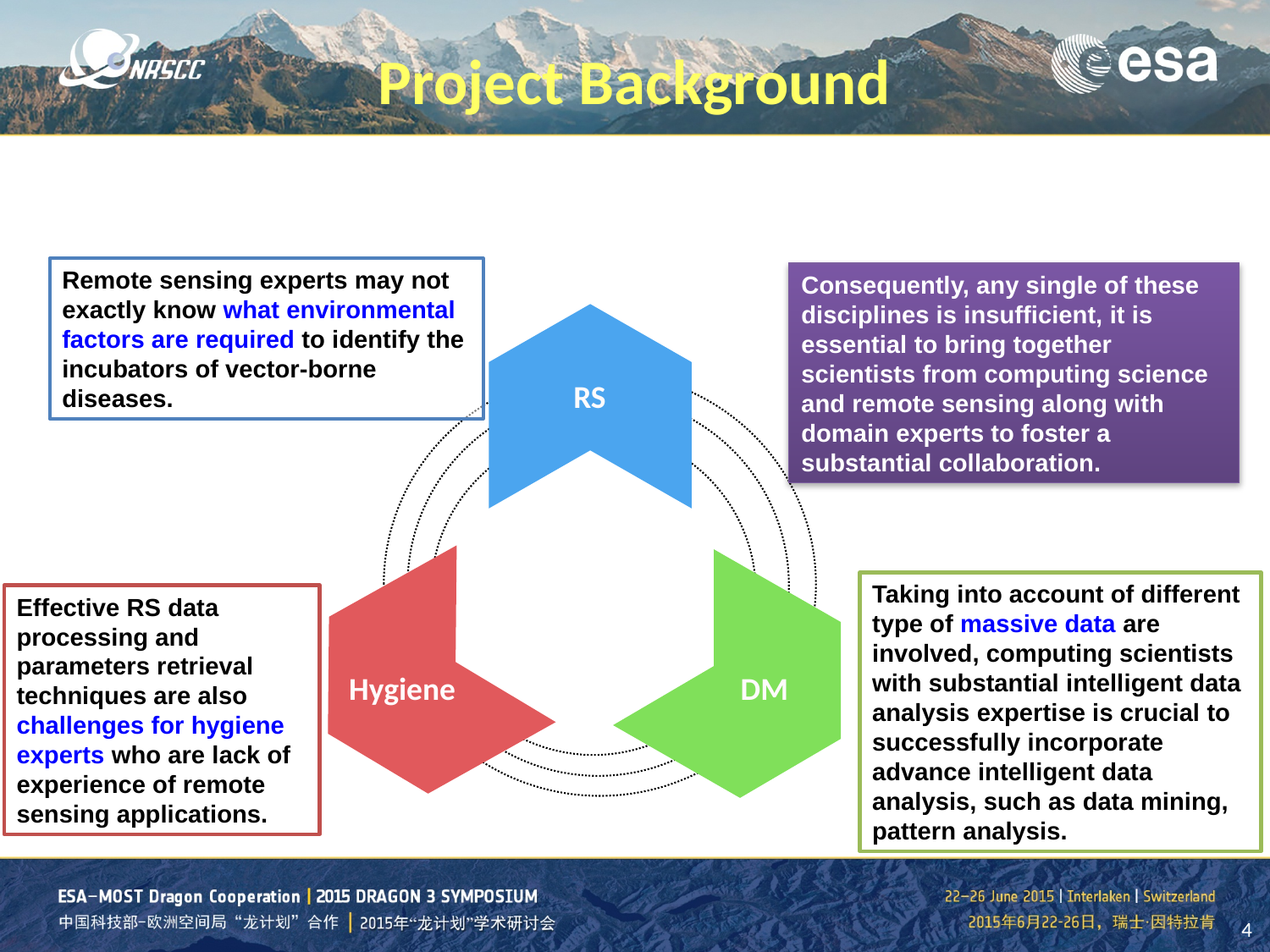

# Project Background

Remote sensing experts may not exactly know what environmental factors are required to identify the incubators of vector-borne diseases.
Consequently, any single of these disciplines is insufficient, it is essential to bring together scientists from computing science and remote sensing along with domain experts to foster a substantial collaboration.

RS

Taking into account of different type of massive data are involved, computing scientists with substantial intelligent data analysis expertise is crucial to successfully incorporate advance intelligent data analysis, such as data mining, pattern analysis.

Effective RS data processing and parameters retrieval techniques are also challenges for hygiene experts who are lack of experience of remote sensing applications.

Hygiene
DM